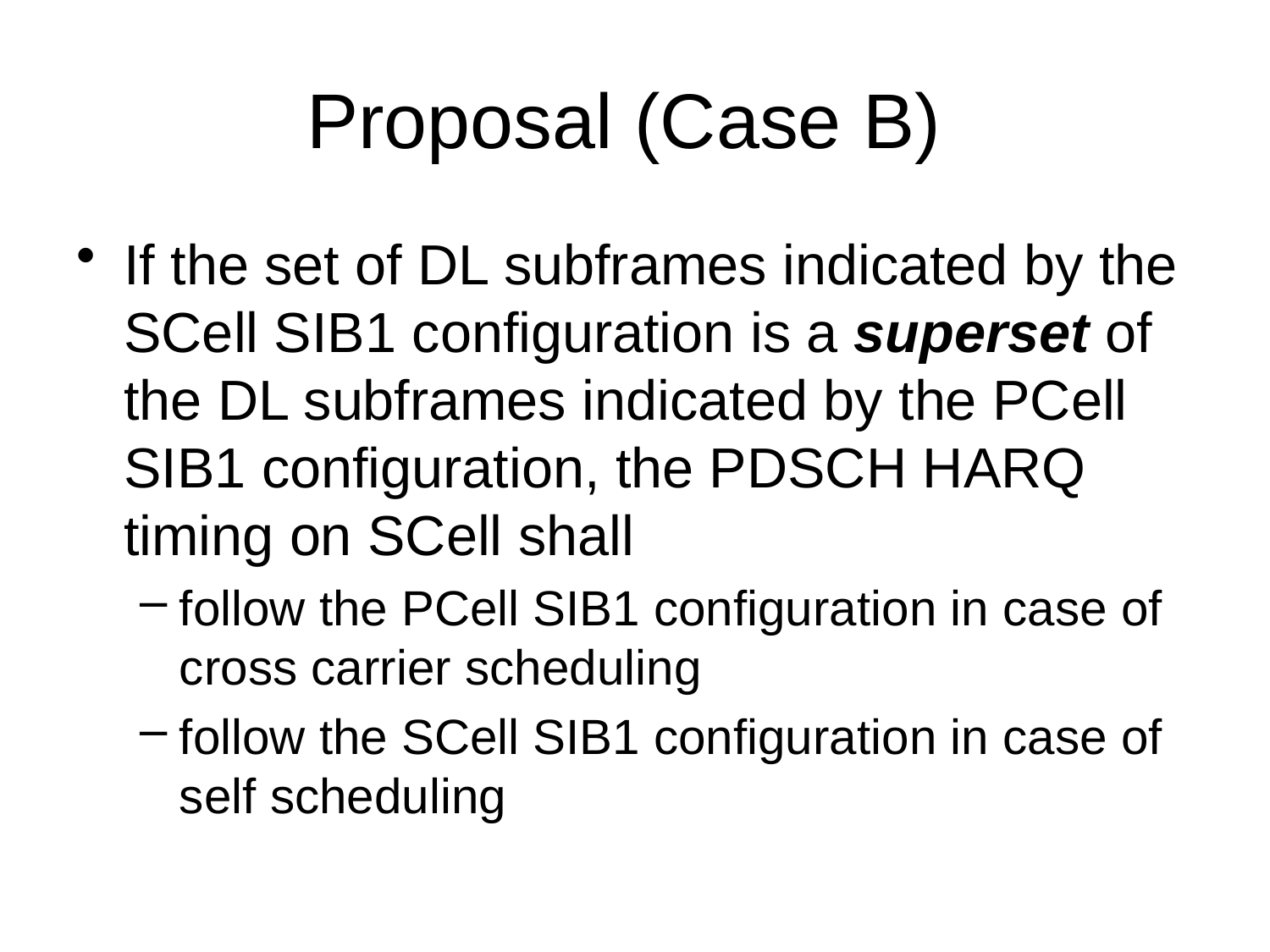

# Proposal (Case B)
If the set of DL subframes indicated by the SCell SIB1 configuration is a superset of the DL subframes indicated by the PCell SIB1 configuration, the PDSCH HARQ timing on SCell shall
follow the PCell SIB1 configuration in case of cross carrier scheduling
follow the SCell SIB1 configuration in case of self scheduling